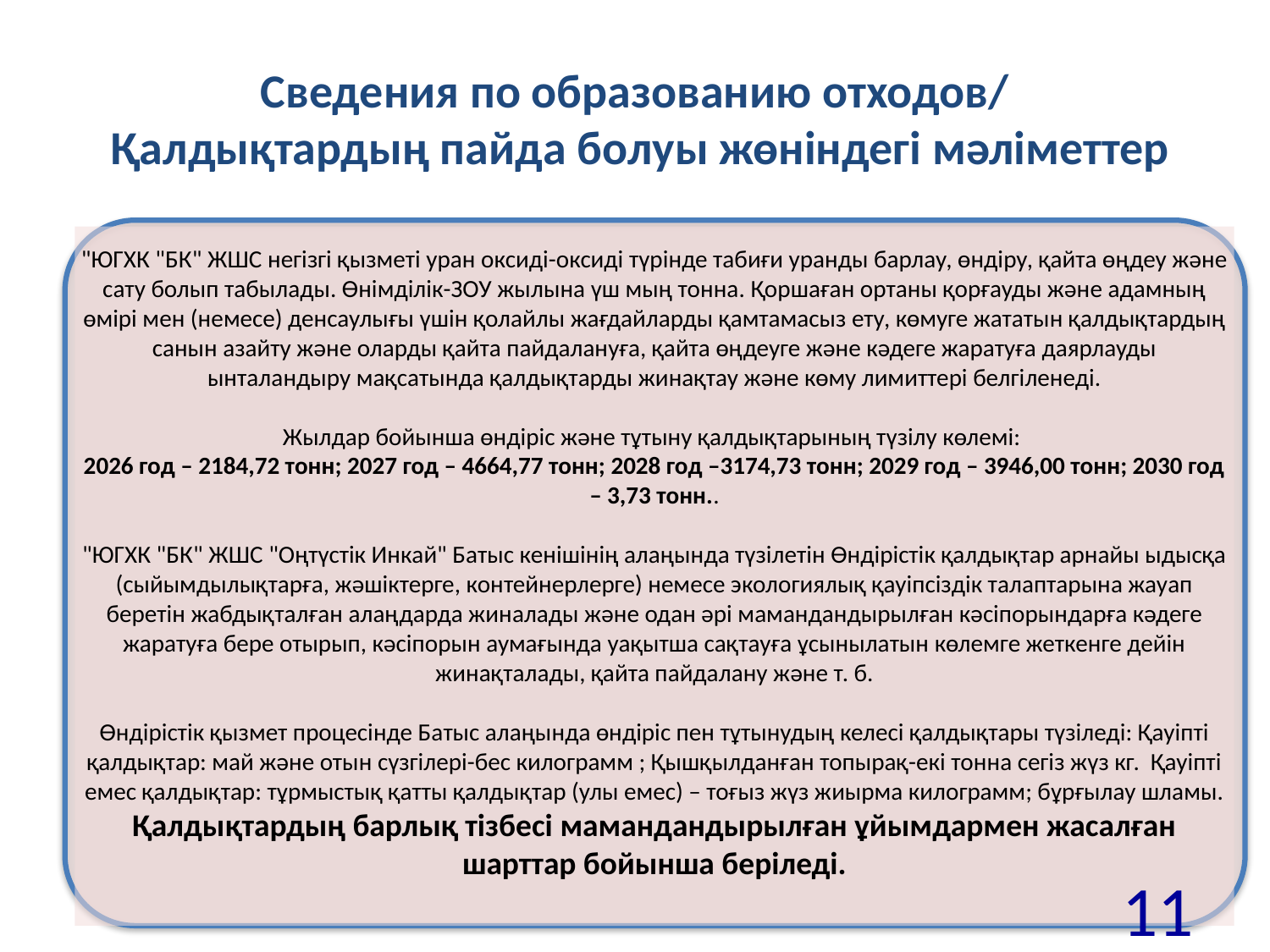

# Сведения по образованию отходов/ Қалдықтардың пайда болуы жөніндегі мәліметтер

"ЮГХК "БК" ЖШС негізгі қызметі уран оксиді-оксиді түрінде табиғи уранды барлау, өндіру, қайта өңдеу және сату болып табылады. Өнімділік-ЗОУ жылына үш мың тонна. Қоршаған ортаны қорғауды және адамның өмірі мен (немесе) денсаулығы үшін қолайлы жағдайларды қамтамасыз ету, көмуге жататын қалдықтардың санын азайту және оларды қайта пайдалануға, қайта өңдеуге және кәдеге жаратуға даярлауды ынталандыру мақсатында қалдықтарды жинақтау және көму лимиттері белгіленеді.

Жылдар бойынша өндіріс және тұтыну қалдықтарының түзілу көлемі:
2026 год – 2184,72 тонн; 2027 год – 4664,77 тонн; 2028 год –3174,73 тонн; 2029 год – 3946,00 тонн; 2030 год – 3,73 тонн..

"ЮГХК "БК" ЖШС "Оңтүстік Инкай" Батыс кенішінің алаңында түзілетін Өндірістік қалдықтар арнайы ыдысқа (сыйымдылықтарға, жәшіктерге, контейнерлерге) немесе экологиялық қауіпсіздік талаптарына жауап беретін жабдықталған алаңдарда жиналады және одан әрі мамандандырылған кәсіпорындарға кәдеге жаратуға бере отырып, кәсіпорын аумағында уақытша сақтауға ұсынылатын көлемге жеткенге дейін жинақталады, қайта пайдалану және т. б.

Өндірістік қызмет процесінде Батыс алаңында өндіріс пен тұтынудың келесі қалдықтары түзіледі: Қауіпті қалдықтар: май және отын сүзгілері-бес килограмм ; Қышқылданған топырақ-екі тонна сегіз жүз кг.  Қауіпті емес қалдықтар: тұрмыстық қатты қалдықтар (улы емес) – тоғыз жүз жиырма килограмм; бұрғылау шламы. Қалдықтардың барлық тізбесі мамандандырылған ұйымдармен жасалған шарттар бойынша беріледі.

11